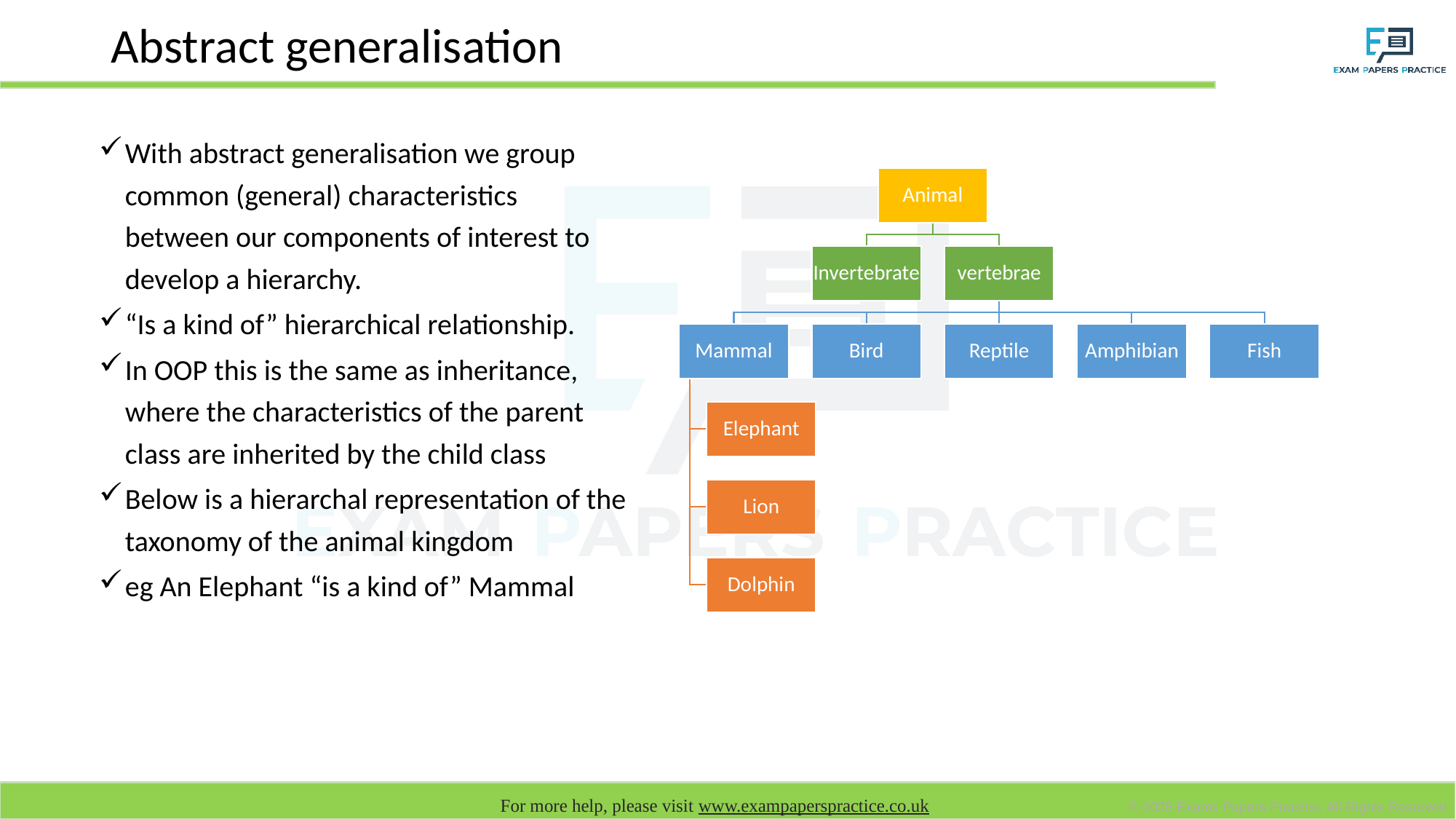

# Abstract generalisation

With abstract generalisation we group common (general) characteristics between our components of interest to develop a hierarchy.
“Is a kind of” hierarchical relationship.
In OOP this is the same as inheritance, where the characteristics of the parent class are inherited by the child class
Below is a hierarchal representation of the taxonomy of the animal kingdom
eg An Elephant “is a kind of” Mammal

Animal
Invertebrate
vertebrae
Mammal
Elephant
Lion
Dolphin
Bird
Reptile
Amphibian
Fish